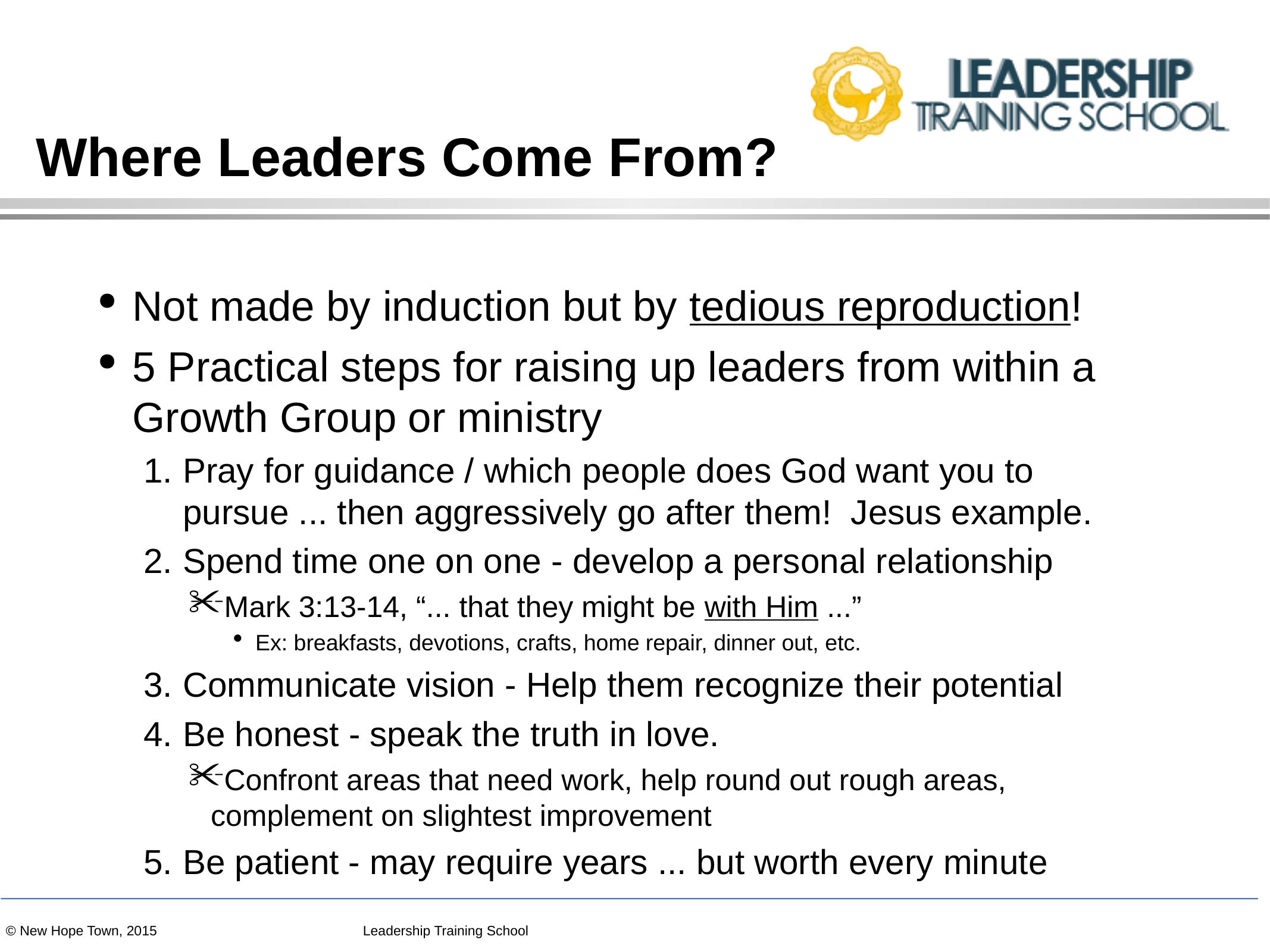

# Where Leaders Come From?
Not made by induction but by tedious reproduction!
5 Practical steps for raising up leaders from within a Growth Group or ministry
Pray for guidance / which people does God want you to pursue ... then aggressively go after them!  Jesus example.
Spend time one on one - develop a personal relationship
Mark 3:13-14, “... that they might be with Him ...”
Ex: breakfasts, devotions, crafts, home repair, dinner out, etc.
Communicate vision - Help them recognize their potential
Be honest - speak the truth in love.
Confront areas that need work, help round out rough areas, complement on slightest improvement
Be patient - may require years ... but worth every minute
18